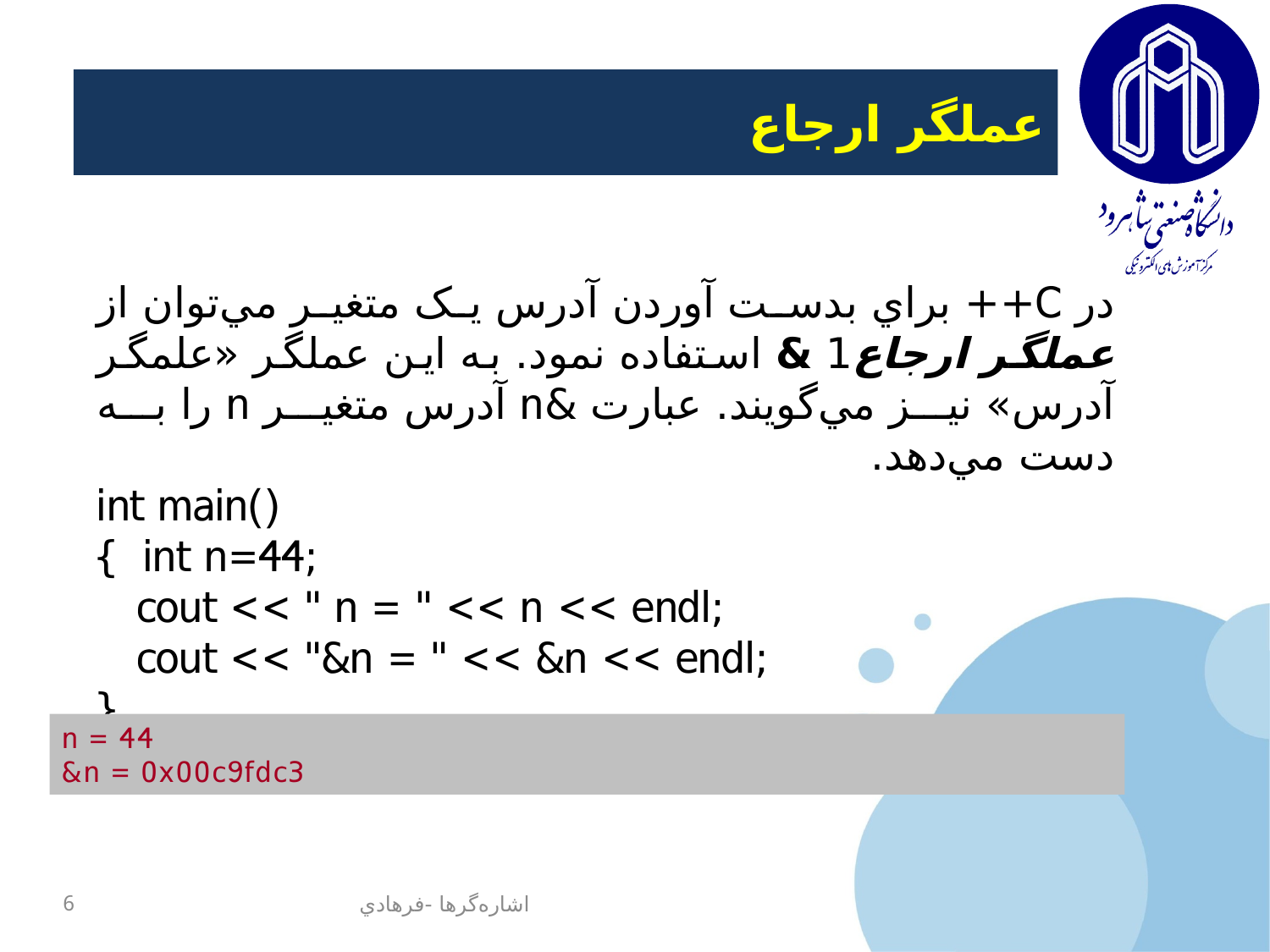

# عملگر ارجاع‌
در C++ براي بدست آوردن آدرس يک متغير مي‌توان از عملگر ارجاع1 & استفاده نمود. به اين عملگر «علمگر آدرس» نيز مي‌گويند. عبارت &n آدرس متغير n را به دست مي‌دهد.
int main()
{  int n=44;
   cout << " n = " << n << endl;
   cout << "&n = " << &n << endl;
}

n = 44
&n = 0x00c9fdc3
6
اشاره‌گرها -فرهادي